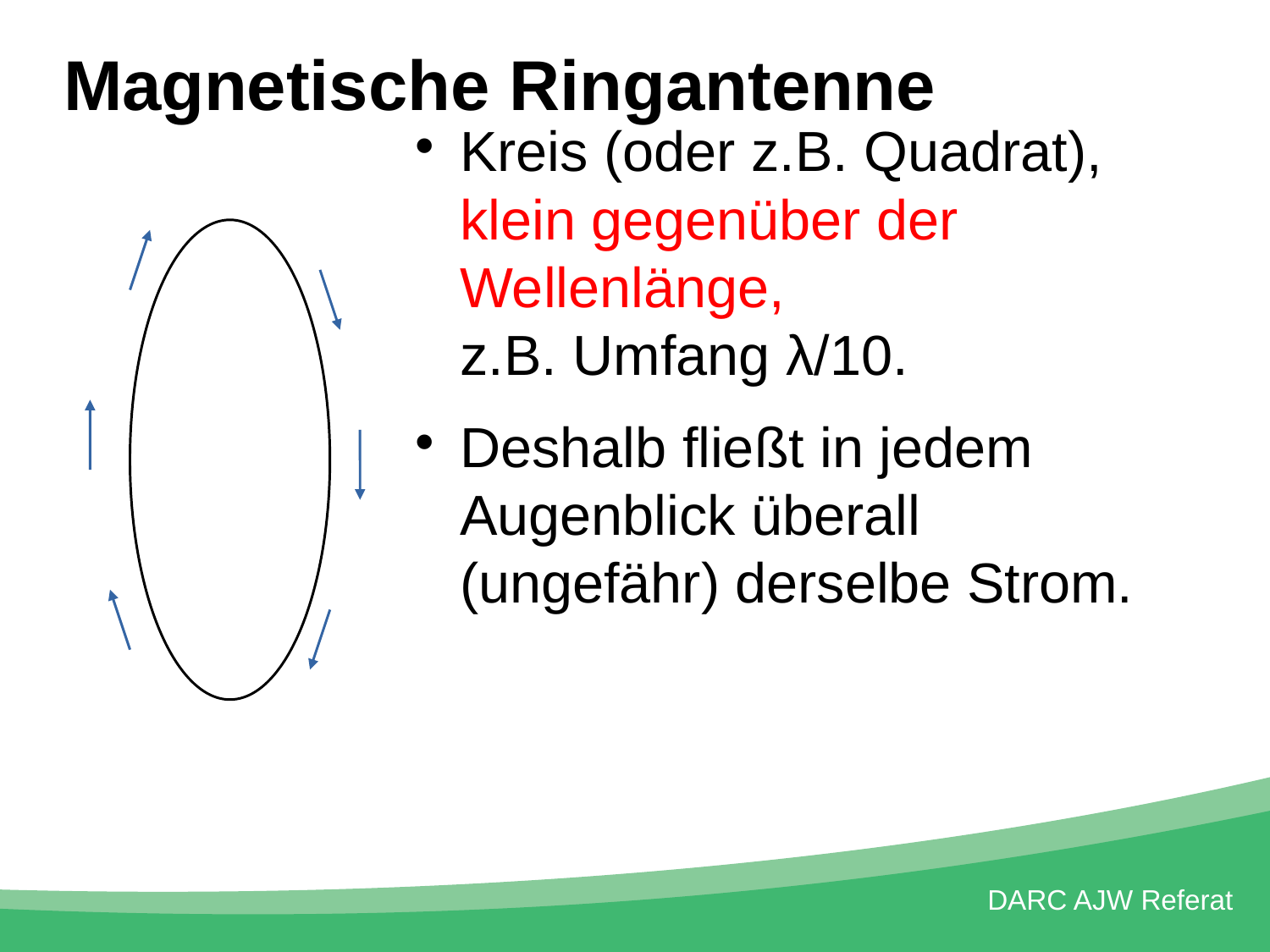

Magnetische Ringantenne
Kreis (oder z.B. Quadrat), klein gegenüber der Wellenlänge,
z.B. Umfang λ/10.
Deshalb fließt in jedem
Augenblick überall (ungefähr) derselbe Strom.